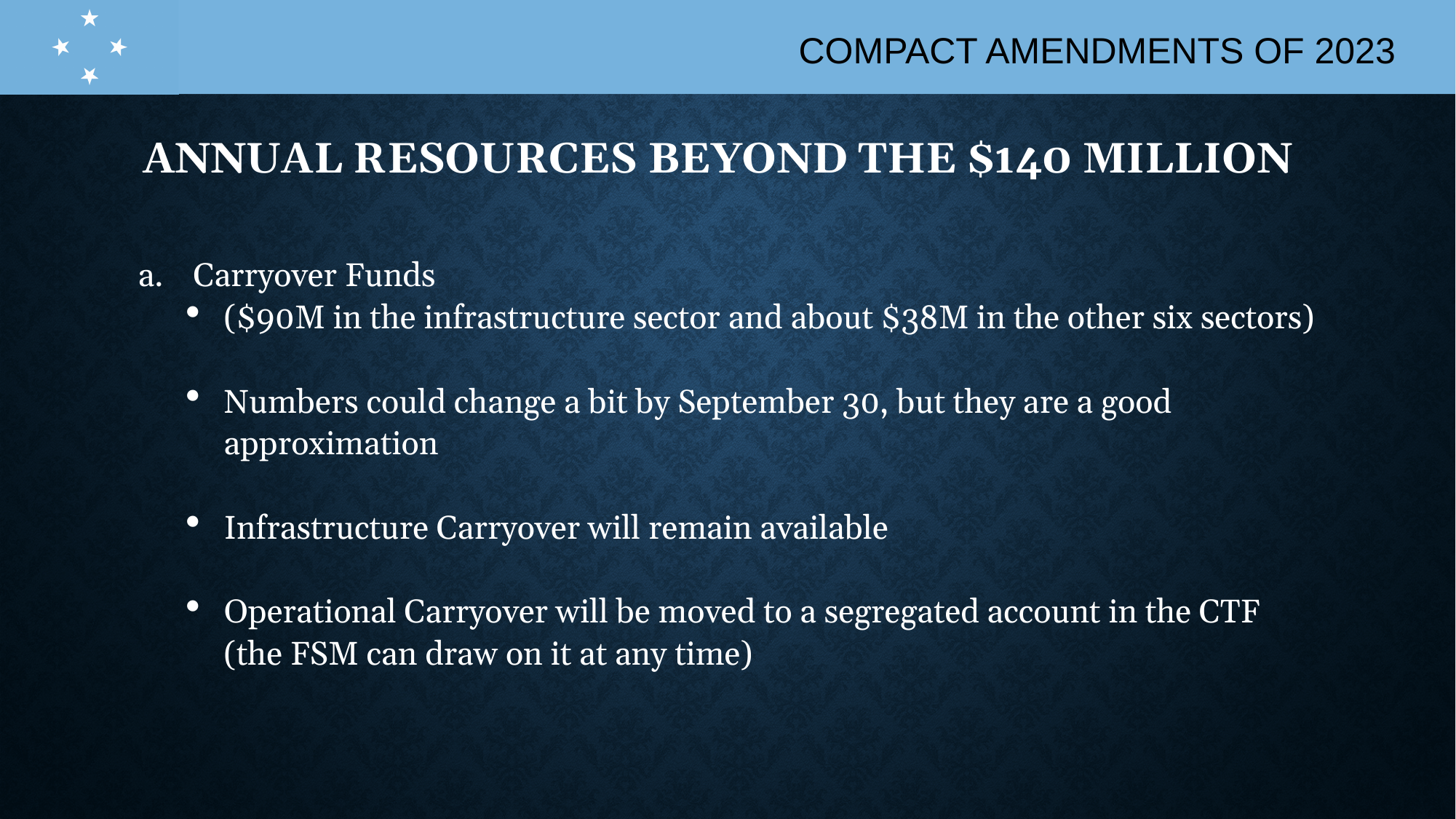

# Annual resources beyond the $140 mILLION

Carryover Funds
($90M in the infrastructure sector and about $38M in the other six sectors)

Numbers could change a bit by September 30, but they are a good approximation

Infrastructure Carryover will remain available

Operational Carryover will be moved to a segregated account in the CTF (the FSM can draw on it at any time)